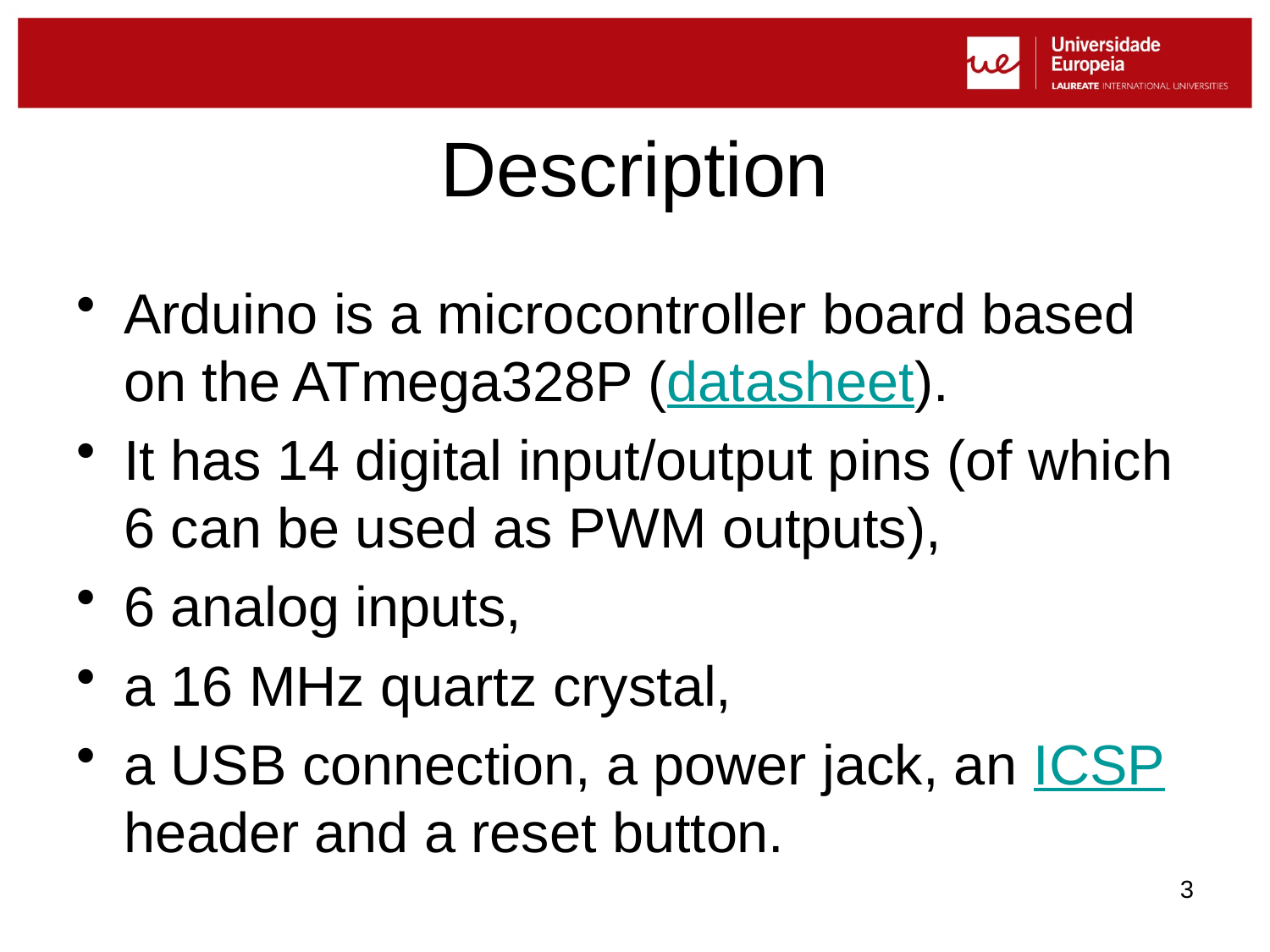

# Description
Arduino is a microcontroller board based on the ATmega328P (datasheet).
It has 14 digital input/output pins (of which 6 can be used as PWM outputs),
6 analog inputs,
a 16 MHz quartz crystal,
a USB connection, a power jack, an ICSP header and a reset button.
3